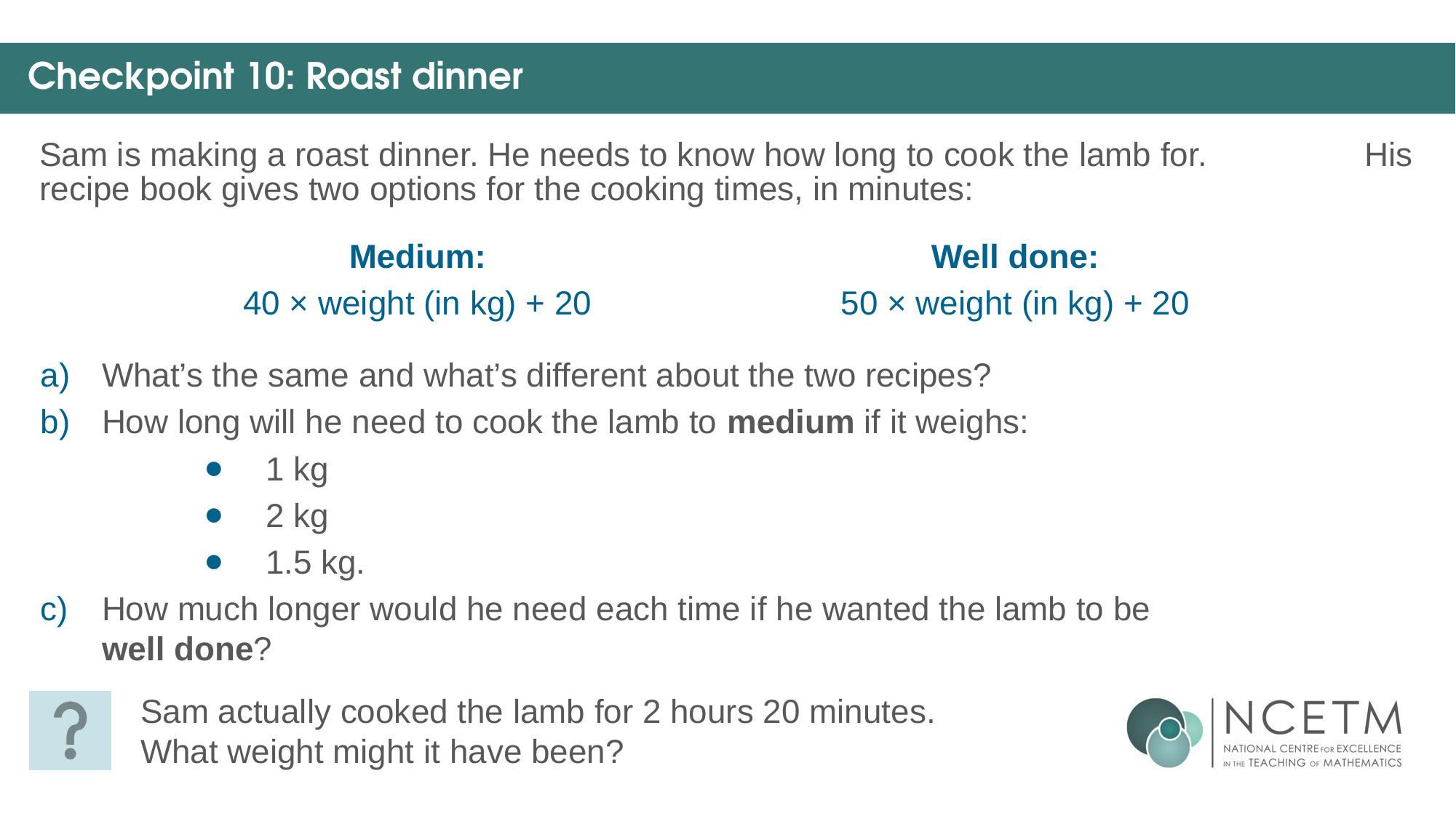

Checkpoint 10: Roast dinner
Sam is making a roast dinner. He needs to know how long to cook the lamb for.                 His recipe book gives two options for the cooking times, in minutes:
Medium:
40 × weight (in kg) + 20
Well done:
50 × weight (in kg) + 20
What’s the same and what’s different about the two recipes?
How long will he need to cook the lamb to medium if it weighs:
1 kg
2 kg
1.5 kg.
How much longer would he need each time if he wanted the lamb to be well done?

Sam actually cooked the lamb for 2 hours 20 minutes. What weight might it have been?